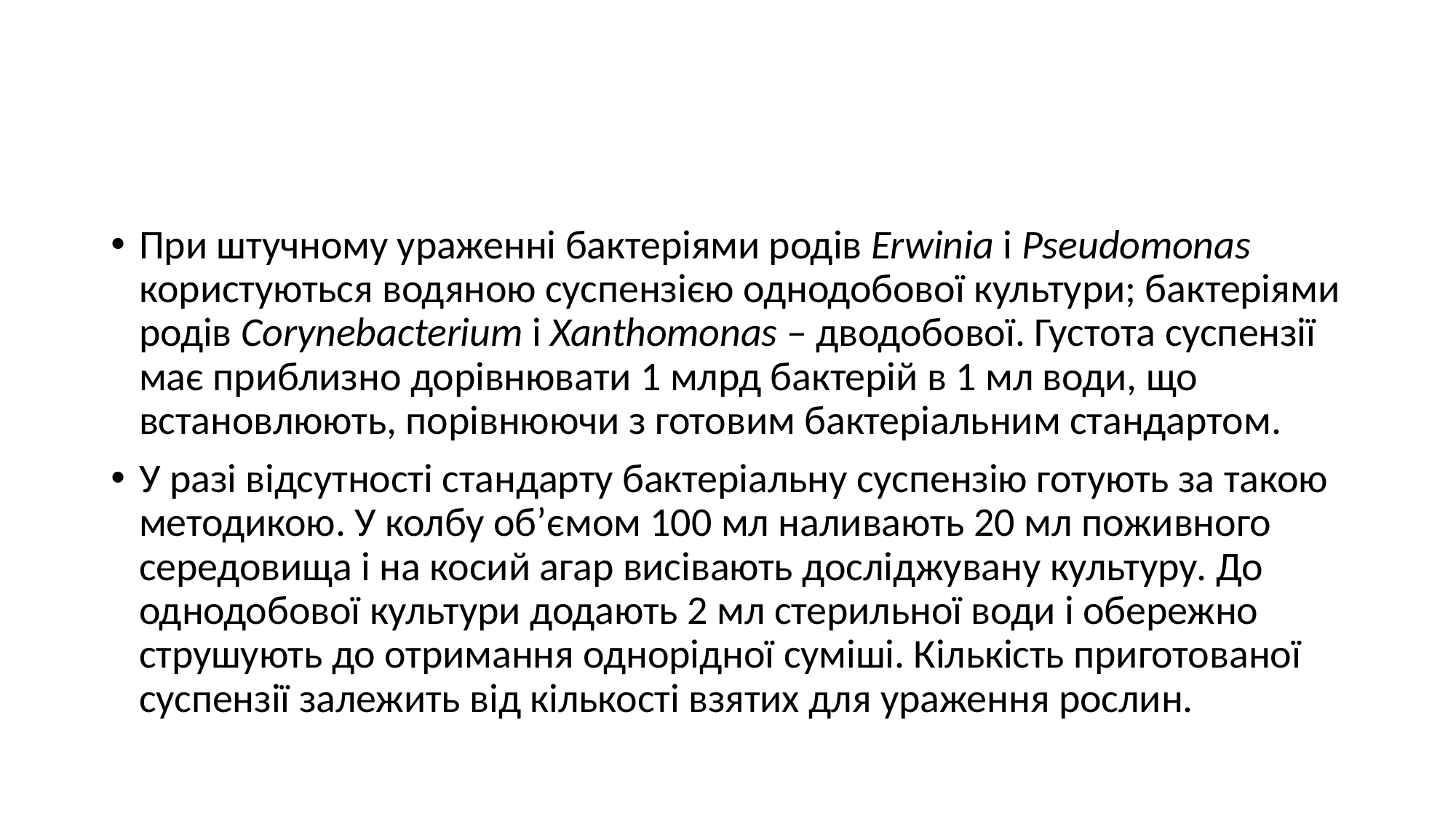

#
При штучному ураженні бактеріями родів Erwinia і Pseudomonas користуються водяною суспензією однодобової культури; бактеріями родів Corynebacterium і Xanthomonas – дводобової. Густота суспензії має приблизно дорівнювати 1 млрд бактерій в 1 мл води, що встановлюють, порівнюючи з готовим бактеріальним стандартом.
У разі відсутності стандарту бактеріальну суспензію готують за такою методикою. У колбу об’ємом 100 мл наливають 20 мл поживного середовища і на косий агар висівають досліджувану культуру. До однодобової культури додають 2 мл стерильної води і обережно струшують до отримання однорідної суміші. Кількість приготованої суспензії залежить від кількості взятих для ураження рослин.